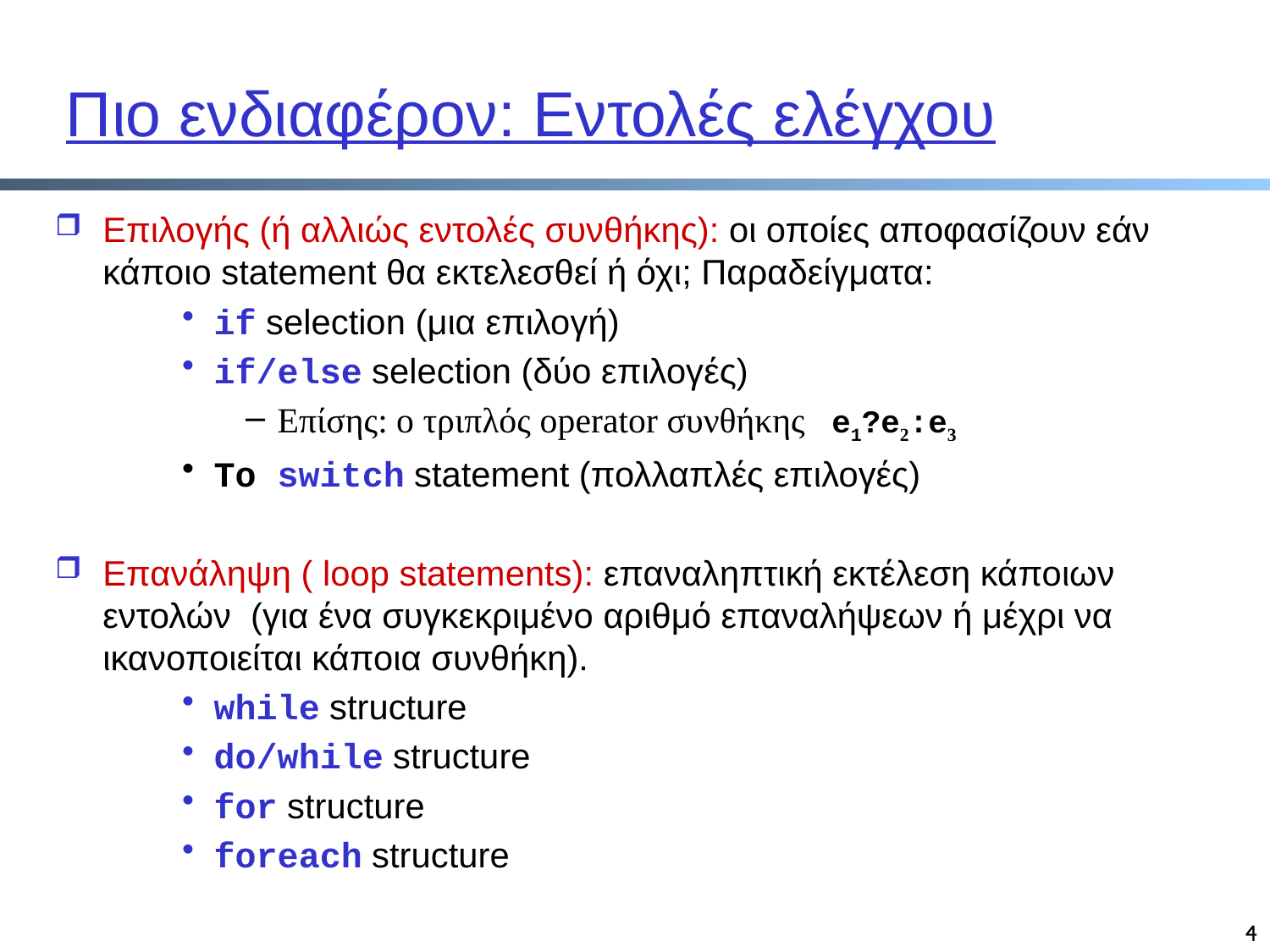

Πιο ενδιαφέρον: Εντολές ελέγχου
Επιλογής (ή αλλιώς εντολές συνθήκης): οι οποίες αποφασίζουν εάν κάποιο statement θα εκτελεσθεί ή όχι; Παραδείγματα:
if selection (μια επιλογή)
if/else selection (δύο επιλογές)
Επίσης: ο τριπλός operator συνθήκης   e1?e2:e3
Το switch statement (πολλαπλές επιλογές)

Επανάληψη ( loop statements): επαναληπτική εκτέλεση κάποιων εντολών  (για ένα συγκεκριμένο αριθμό επαναλήψεων ή μέχρι να ικανοποιείται κάποια συνθήκη).
while structure
do/while structure
for structure
foreach structure
4